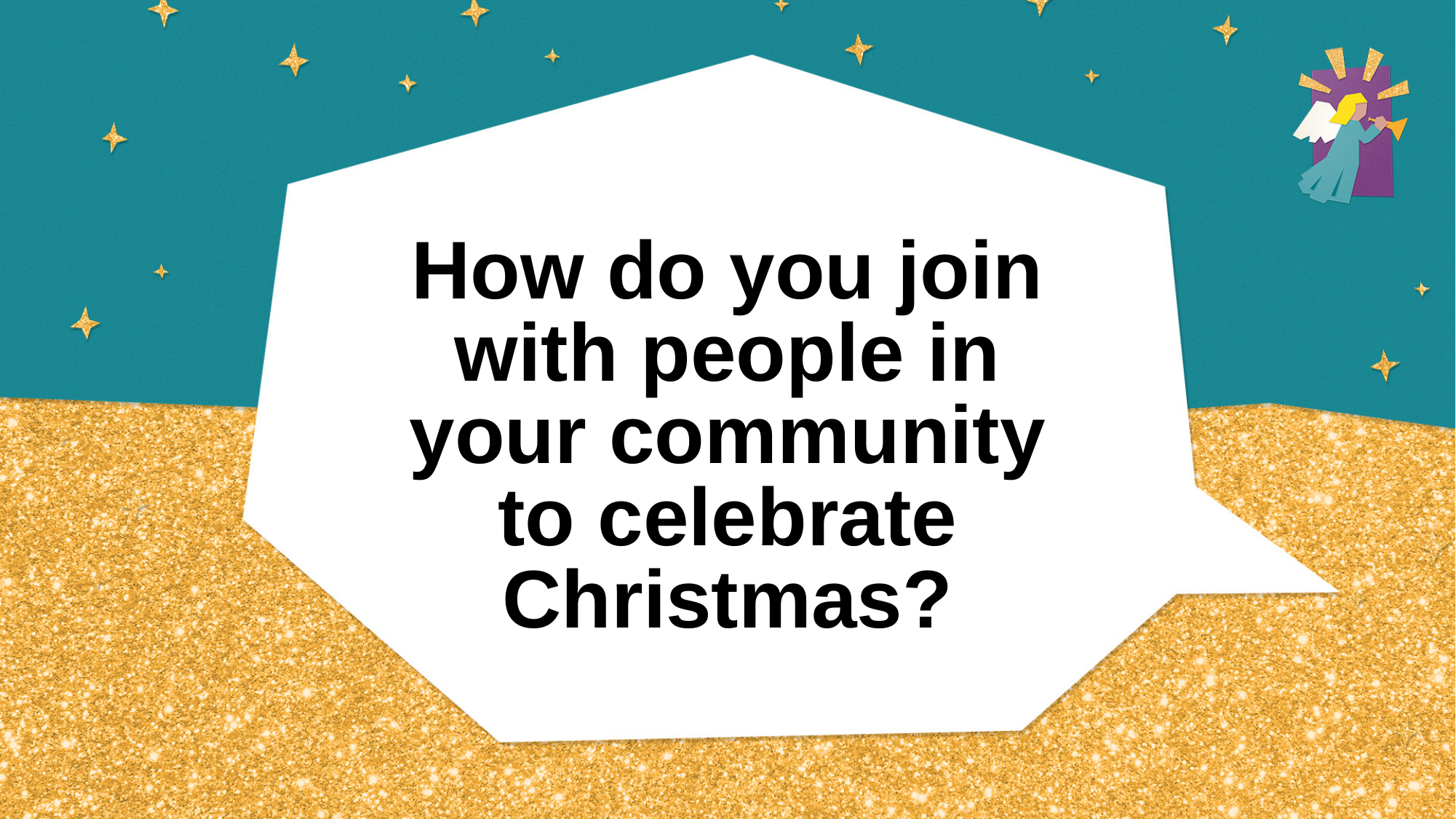

# How do you join with people in your community to celebrate Christmas?